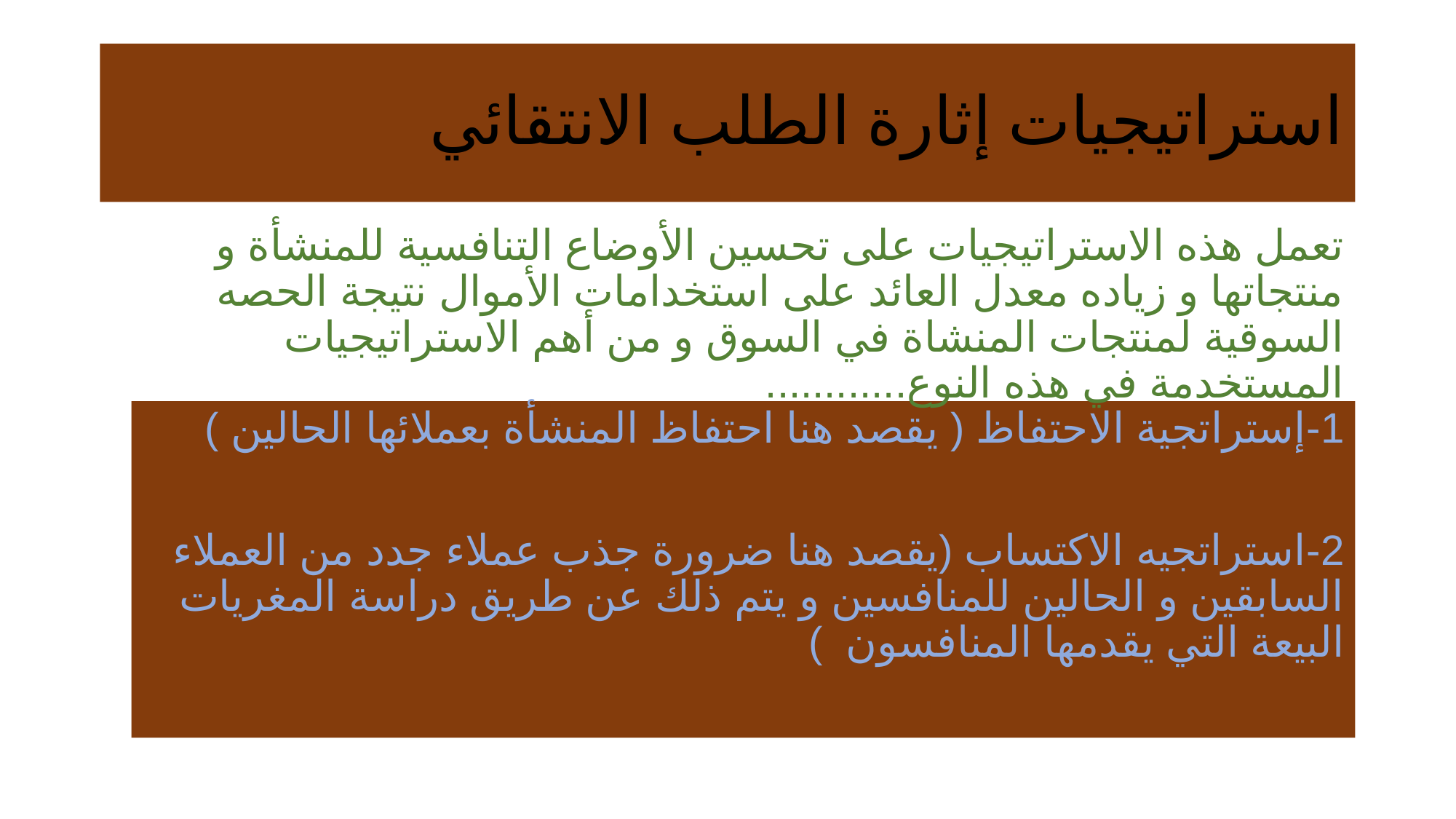

# استراتيجيات إثارة الطلب الانتقائي
تعمل هذه الاستراتيجيات على تحسين الأوضاع التنافسية للمنشأة و منتجاتها و زياده معدل العائد على استخدامات الأموال نتيجة الحصه السوقية لمنتجات المنشاة في السوق و من أهم الاستراتيجيات المستخدمة في هذه النوع............

1-إستراتجية الاحتفاظ ( يقصد هنا احتفاظ المنشأة بعملائها الحالين )

2-استراتجيه الاكتساب (يقصد هنا ضرورة جذب عملاء جدد من العملاء السابقين و الحالين للمنافسين و يتم ذلك عن طريق دراسة المغريات البيعة التي يقدمها المنافسون  )